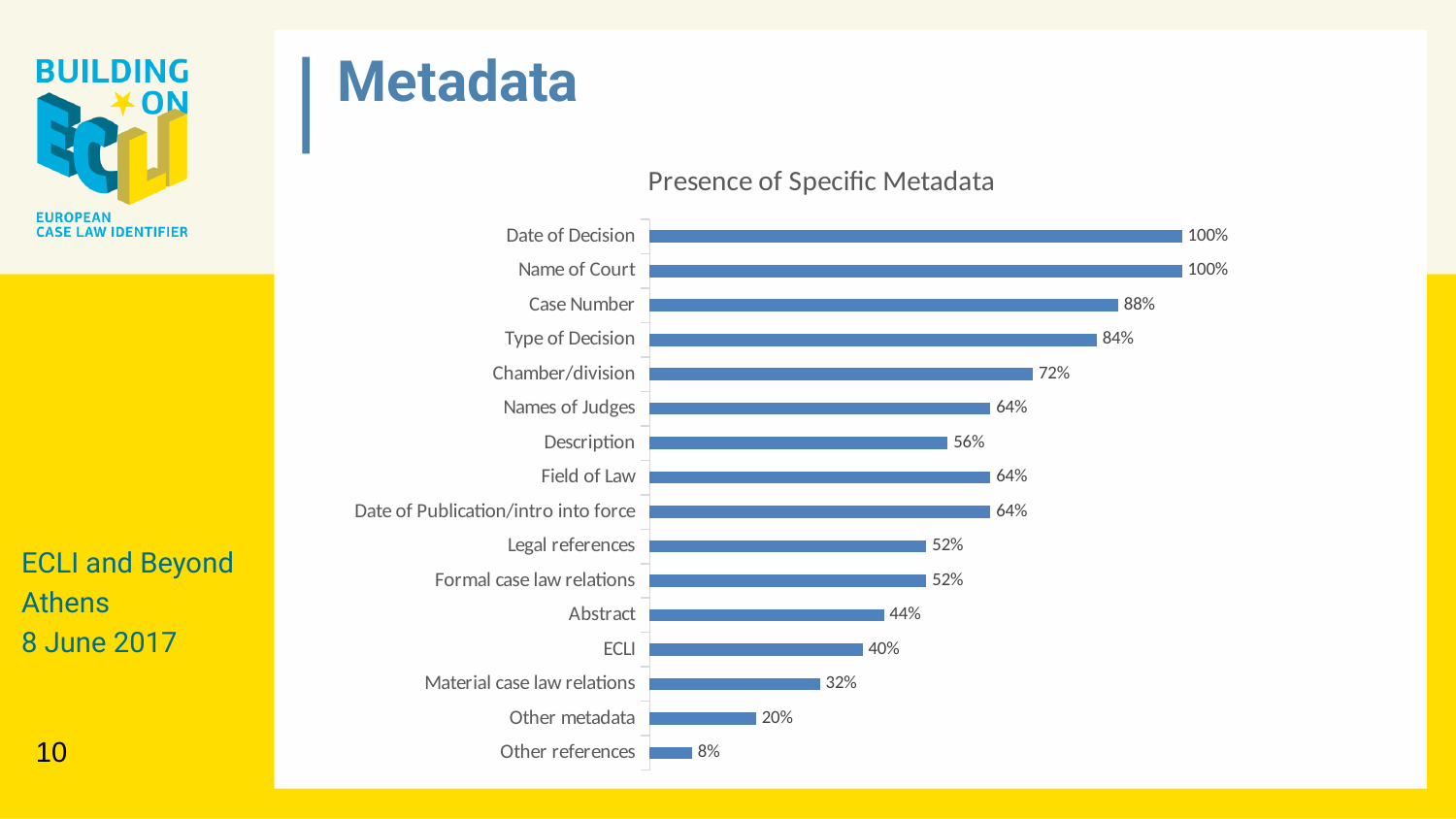

Metadata

### Chart: Presence of Specific Metadata

| Category |  |
|---|---|
| Other references | 0.08 |
| Other metadata | 0.2 |
| Material case law relations | 0.32 |
| ECLI | 0.4 |
| Abstract | 0.44 |
| Formal case law relations | 0.52 |
| Legal references | 0.52 |
| Date of Publication/intro into force | 0.64 |
| Field of Law | 0.64 |
| Description | 0.56 |
| Names of Judges | 0.64 |
| Chamber/division | 0.72 |
| Type of Decision | 0.84 |
| Case Number | 0.88 |
| Name of Court | 1.0 |
| Date of Decision | 1.0 |
ECLI and Beyond
Athens
8 June 2017
10